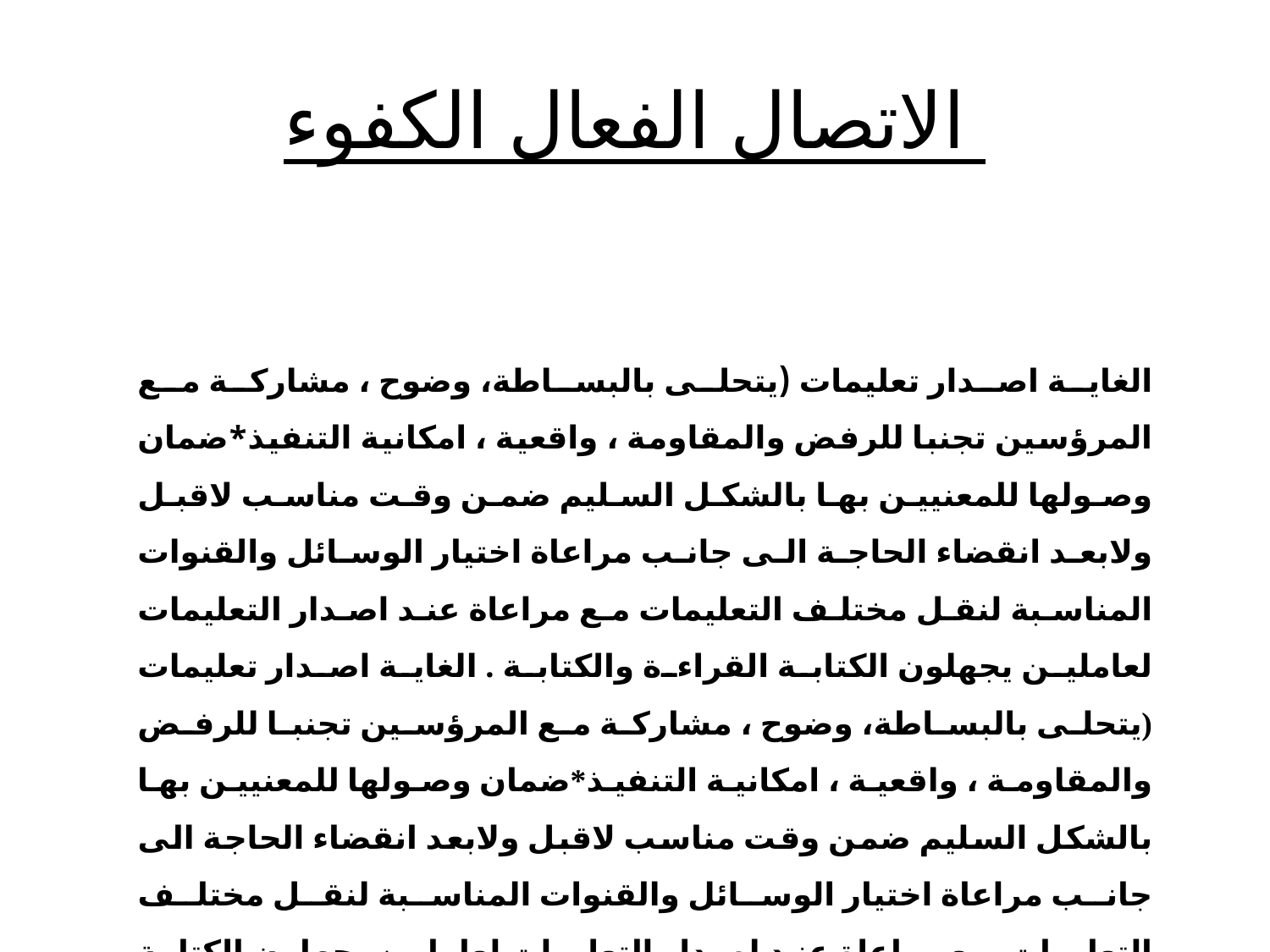

# الاتصال الفعال الكفوء

الغاية اصدار تعليمات (يتحلى بالبساطة، وضوح ، مشاركة مع المرؤسين تجنبا للرفض والمقاومة ، واقعية ، امكانية التنفيذ*ضمان وصولها للمعنيين بها بالشكل السليم ضمن وقت مناسب لاقبل ولابعد انقضاء الحاجة الى جانب مراعاة اختيار الوسائل والقنوات المناسبة لنقل مختلف التعليمات مع مراعاة عند اصدار التعليمات لعاملين يجهلون الكتابة القراءة والكتابة . الغاية اصدار تعليمات (يتحلى بالبساطة، وضوح ، مشاركة مع المرؤسين تجنبا للرفض والمقاومة ، واقعية ، امكانية التنفيذ*ضمان وصولها للمعنيين بها بالشكل السليم ضمن وقت مناسب لاقبل ولابعد انقضاء الحاجة الى جانب مراعاة اختيار الوسائل والقنوات المناسبة لنقل مختلف التعليمات مع مراعاة عند اصدار التعليمات لعاملين يجهلون الكتابة القراءة والكتابة .